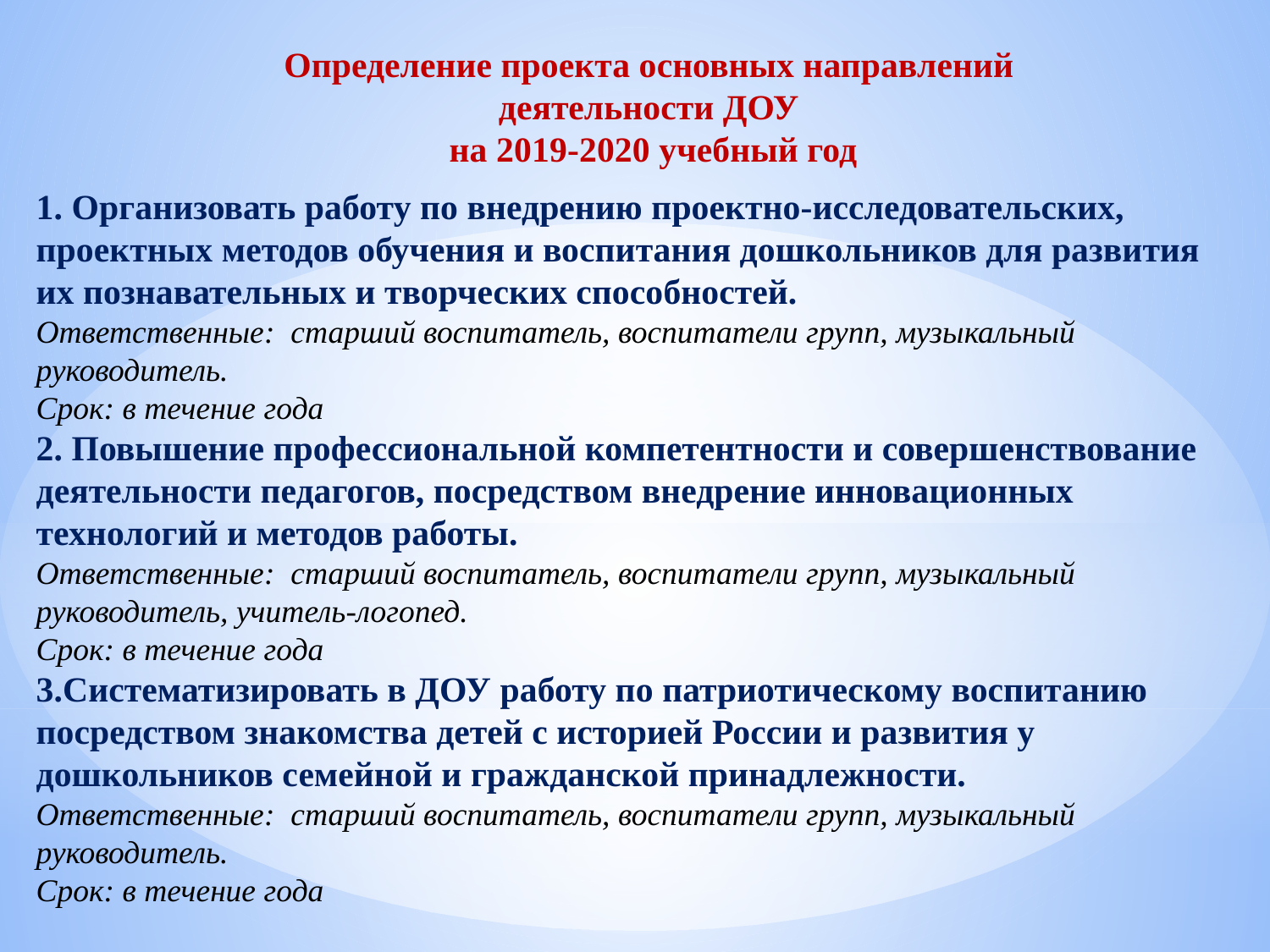

Определение проекта основных направлений деятельности ДОУ
 на 2019-2020 учебный год
1. Организовать работу по внедрению проектно-исследовательских, проектных методов обучения и воспитания дошкольников для развития их познавательных и творческих способностей.
Ответственные:  старший воспитатель, воспитатели групп, музыкальный руководитель.
Срок: в течение года
2. Повышение профессиональной компетентности и совершенствование деятельности педагогов, посредством внедрение инновационных технологий и методов работы.
Ответственные:  старший воспитатель, воспитатели групп, музыкальный руководитель, учитель-логопед.
Срок: в течение года
3.Систематизировать в ДОУ работу по патриотическому воспитанию посредством знакомства детей с историей России и развития у дошкольников семейной и гражданской принадлежности.
Ответственные:  старший воспитатель, воспитатели групп, музыкальный руководитель.
Срок: в течение года